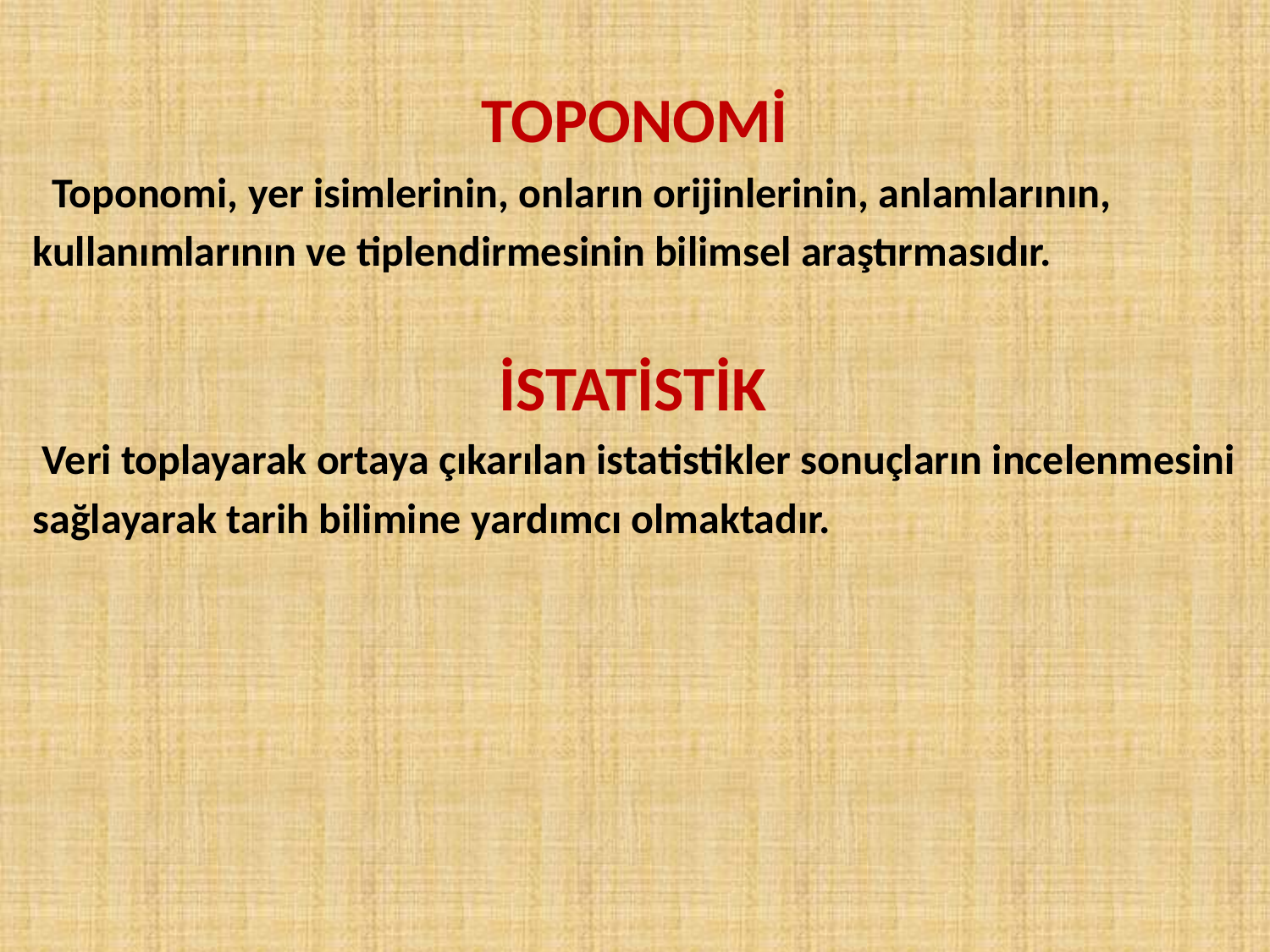

# TOPONOMİ
  Toponomi, yer isimlerinin, onların orijinlerinin, anlamlarının,
kullanımlarının ve tiplendirmesinin bilimsel araştırmasıdır.

                                                 İSTATİSTİK
 Veri toplayarak ortaya çıkarılan istatistikler sonuçların incelenmesini
sağlayarak tarih bilimine yardımcı olmaktadır.